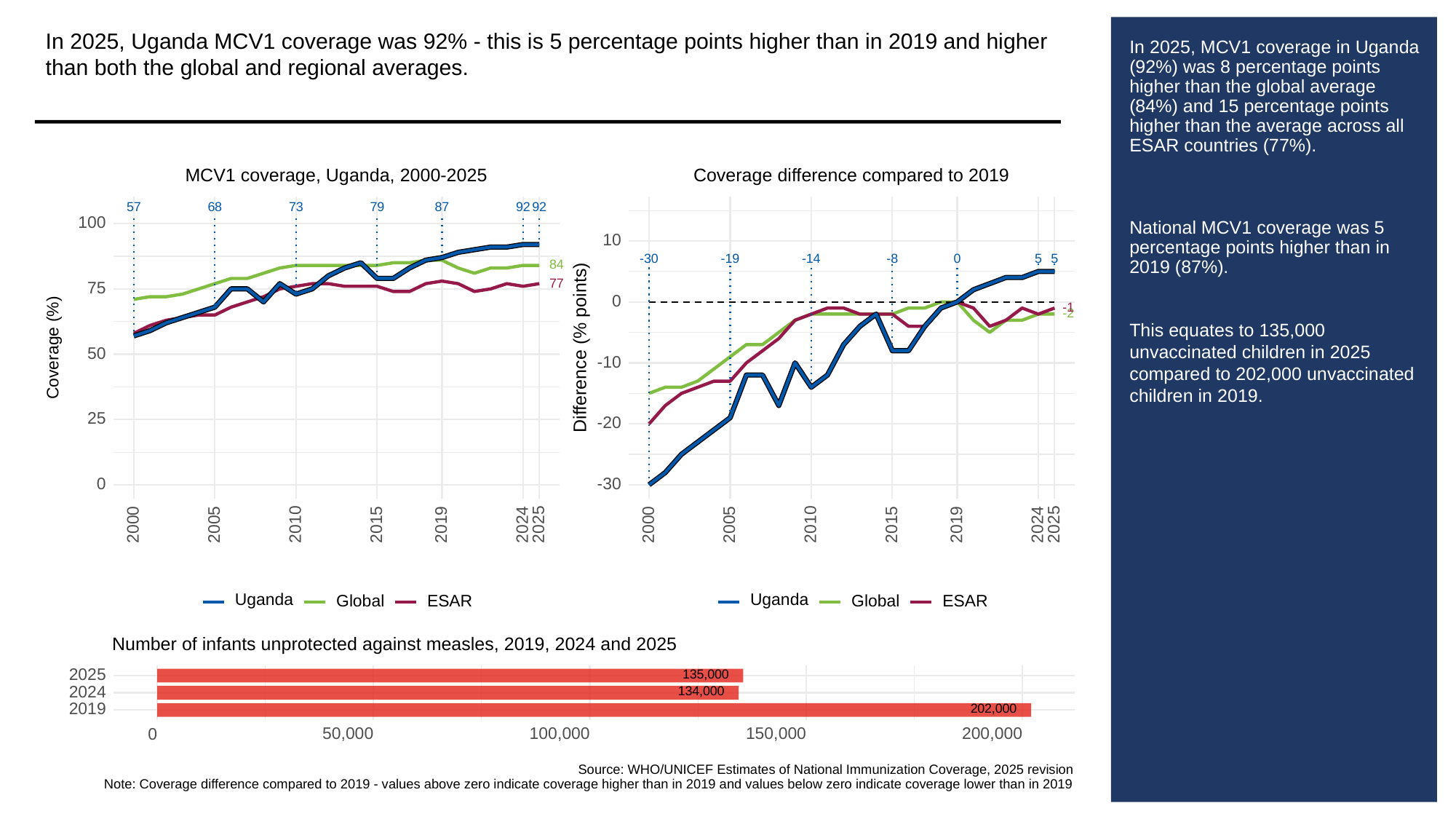

In 2025, Uganda MCV1 coverage was 92% - this is 5 percentage points higher than in 2019 and higher than both the global and regional averages.
# In 2025, MCV1 coverage in Uganda (92%) was 8 percentage points higher than the global average (84%) and 15 percentage points higher than the average across all ESAR countries (77%).

National MCV1 coverage was 5 percentage points higher than in 2019 (87%).

This equates to 135,000 unvaccinated children in 2025 compared to 202,000 unvaccinated children in 2019.

MCV1 coverage, Uganda, 2000-2025
Coverage difference compared to 2019

73
68
79
87
92
92
57

100

10

-30
-19
-8
0
-14
5
5

84

77

75

0

-1
-2

Difference (% points)
Coverage (%)
50

-10

25
-20

-30
0

2000
2005
2010
2015
2019
2024
2025
2000
2005
2010
2015
2019
2024
2025
Uganda
Uganda
Global
ESAR
Global
ESAR

Number of infants unprotected against measles, 2019, 2024 and 2025

135,000
2025

134,000
2024

202,000
2019

50,000
100,000
150,000
200,000
0
Source: WHO/UNICEF Estimates of National Immunization Coverage, 2025 revision
Note: Coverage difference compared to 2019 - values above zero indicate coverage higher than in 2019 and values below zero indicate coverage lower than in 2019